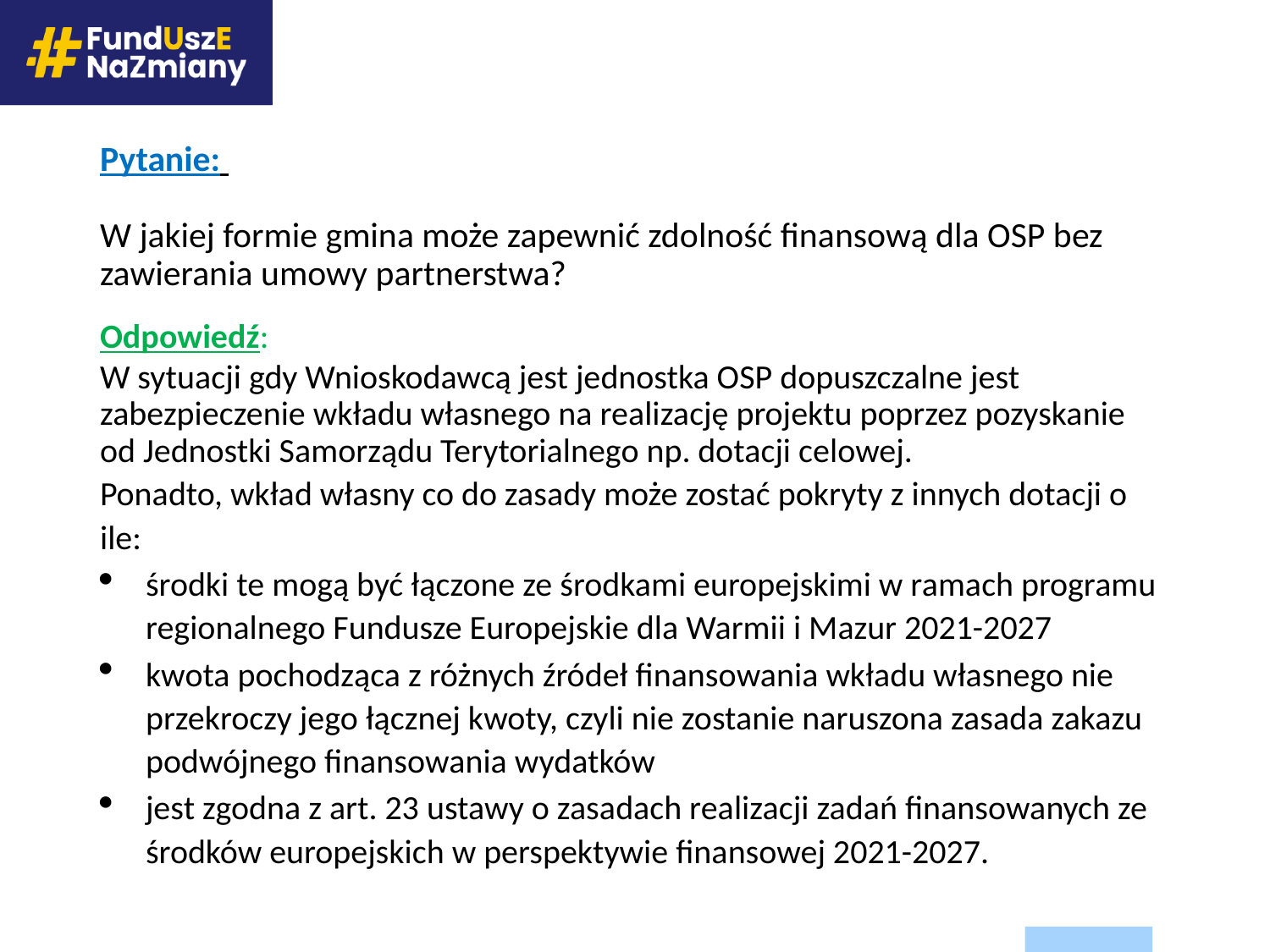

# Pytanie:   W jakiej formie gmina może zapewnić zdolność finansową dla OSP bez zawierania umowy partnerstwa?

Odpowiedź:
W sytuacji gdy Wnioskodawcą jest jednostka OSP dopuszczalne jest zabezpieczenie wkładu własnego na realizację projektu poprzez pozyskanie od Jednostki Samorządu Terytorialnego np. dotacji celowej.
Ponadto, wkład własny co do zasady może zostać pokryty z innych dotacji o ile:
środki te mogą być łączone ze środkami europejskimi w ramach programu regionalnego Fundusze Europejskie dla Warmii i Mazur 2021-2027
kwota pochodząca z różnych źródeł finansowania wkładu własnego nie przekroczy jego łącznej kwoty, czyli nie zostanie naruszona zasada zakazu podwójnego finansowania wydatków
jest zgodna z art. 23 ustawy o zasadach realizacji zadań finansowanych ze środków europejskich w perspektywie finansowej 2021-2027.